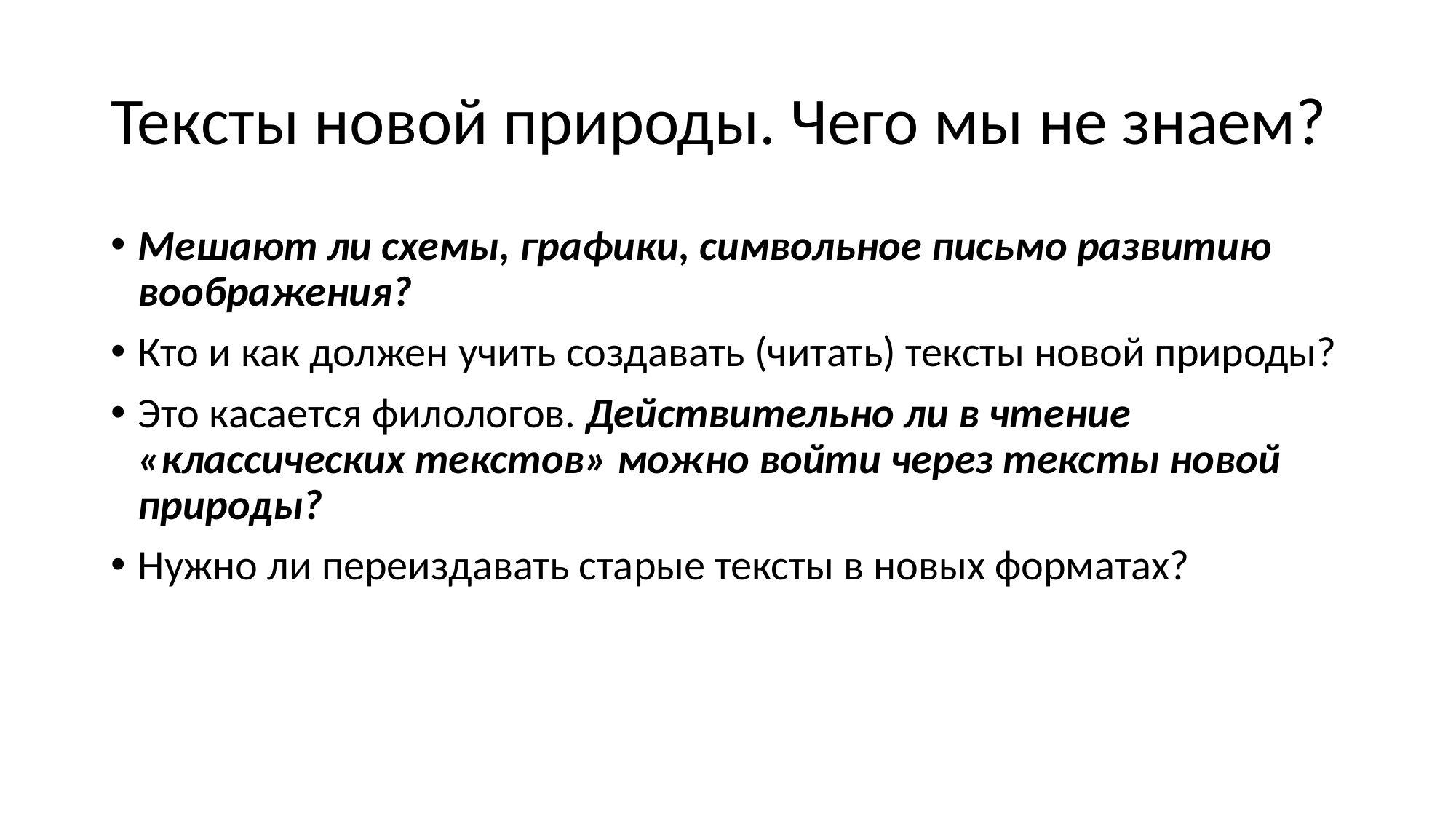

# Тексты новой природы. Чего мы не знаем?
Мешают ли схемы, графики, символьное письмо развитию воображения?
Кто и как должен учить создавать (читать) тексты новой природы?
Это касается филологов. Действительно ли в чтение «классических текстов» можно войти через тексты новой природы?
Нужно ли переиздавать старые тексты в новых форматах?